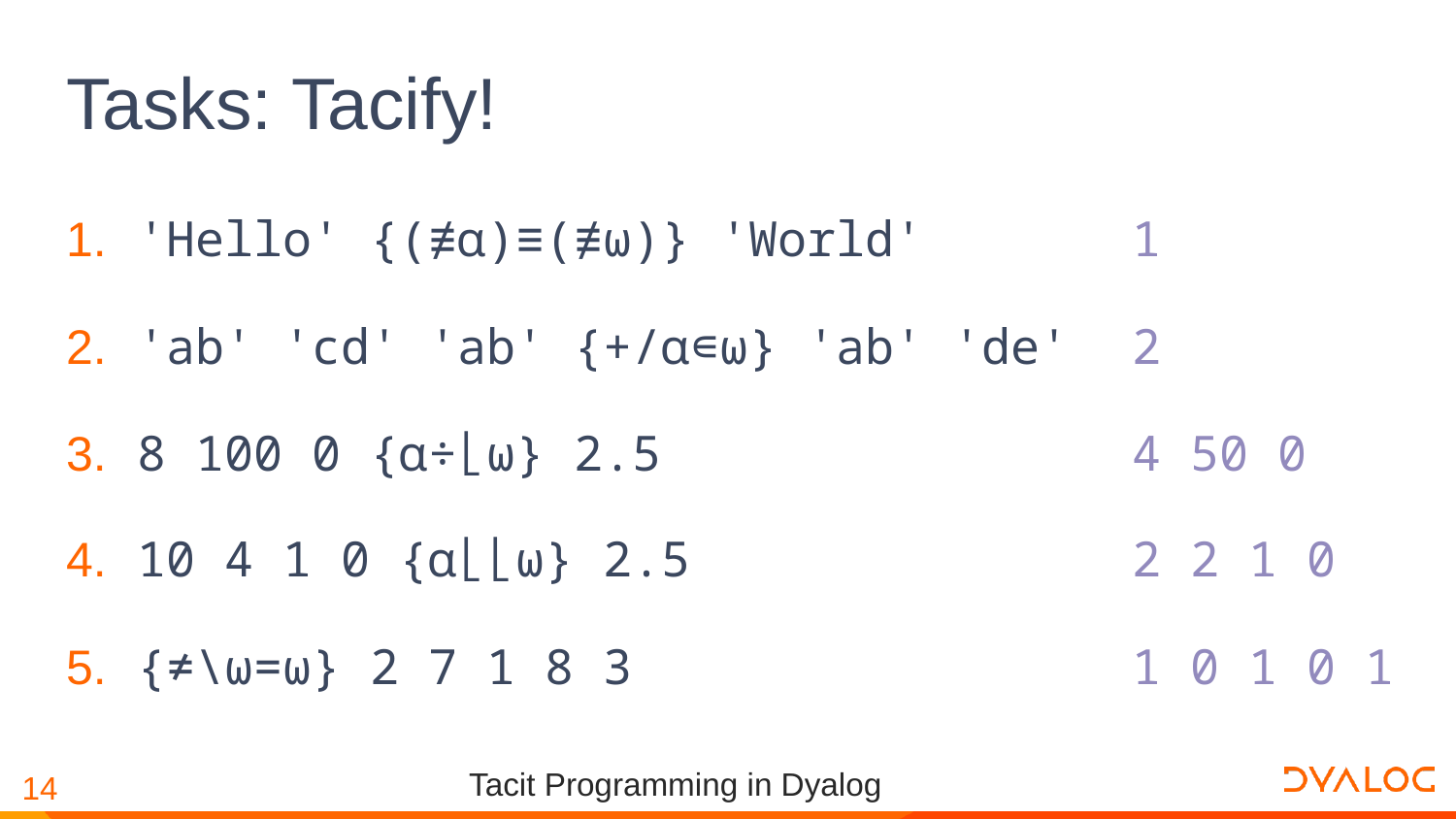

# Tasks: Tacify!
 'Hello' {(≢⍺)≡(≢⍵)} 'World'
 'ab' 'cd' 'ab' {+/⍺∊⍵} 'ab' 'de'
 8 100 0 {⍺÷⌊⍵} 2.5
 10 4 1 0 {⍺⌊⌊⍵} 2.5
 {≠\⍵=⍵} 2 7 1 8 3
1
2
4 50 0
2 2 1 0
1 0 1 0 1